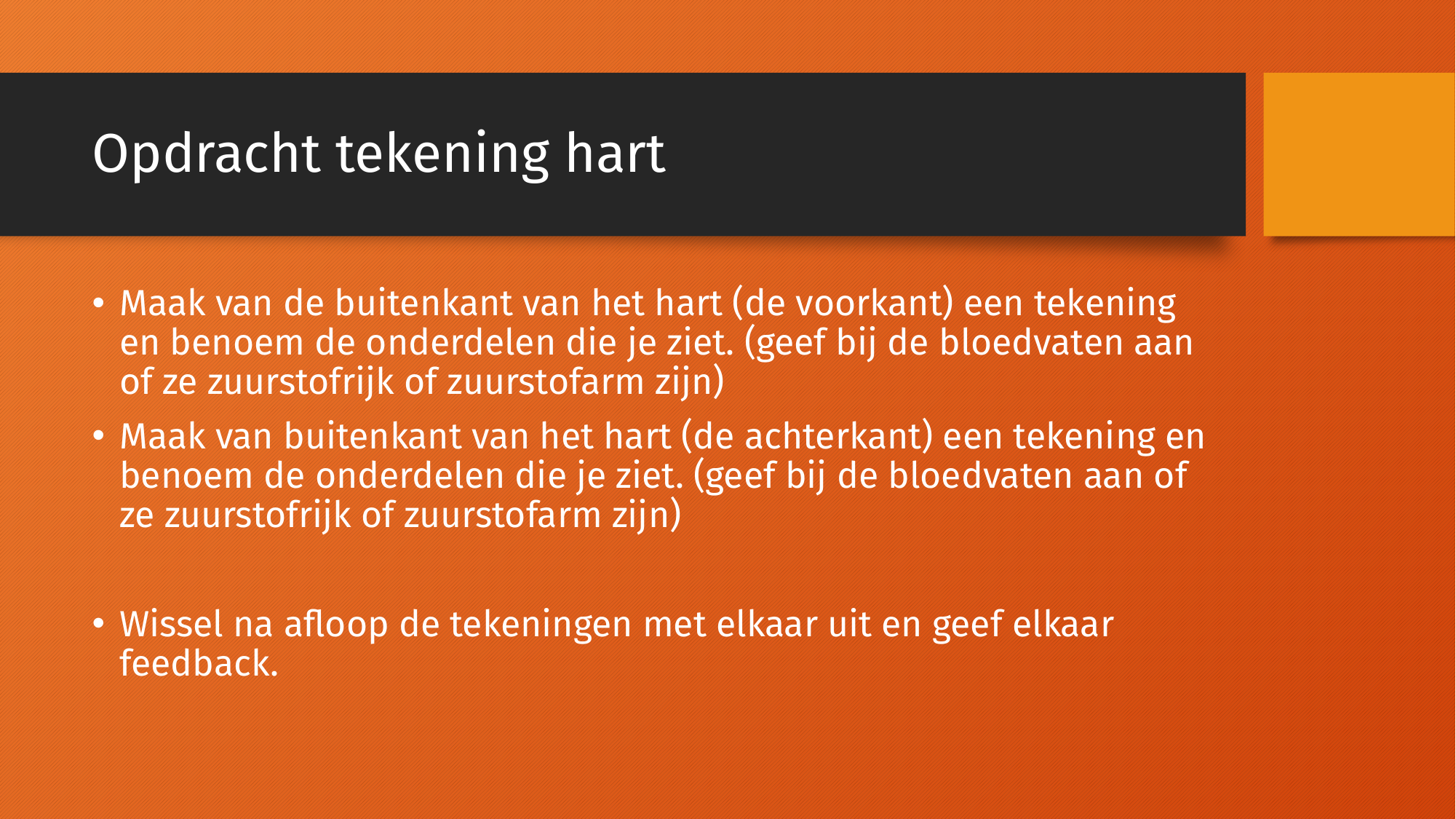

# Opdracht tekening hart
Maak van de buitenkant van het hart (de voorkant) een tekening en benoem de onderdelen die je ziet. (geef bij de bloedvaten aan of ze zuurstofrijk of zuurstofarm zijn)
Maak van buitenkant van het hart (de achterkant) een tekening en benoem de onderdelen die je ziet. (geef bij de bloedvaten aan of ze zuurstofrijk of zuurstofarm zijn)

Wissel na afloop de tekeningen met elkaar uit en geef elkaar feedback.